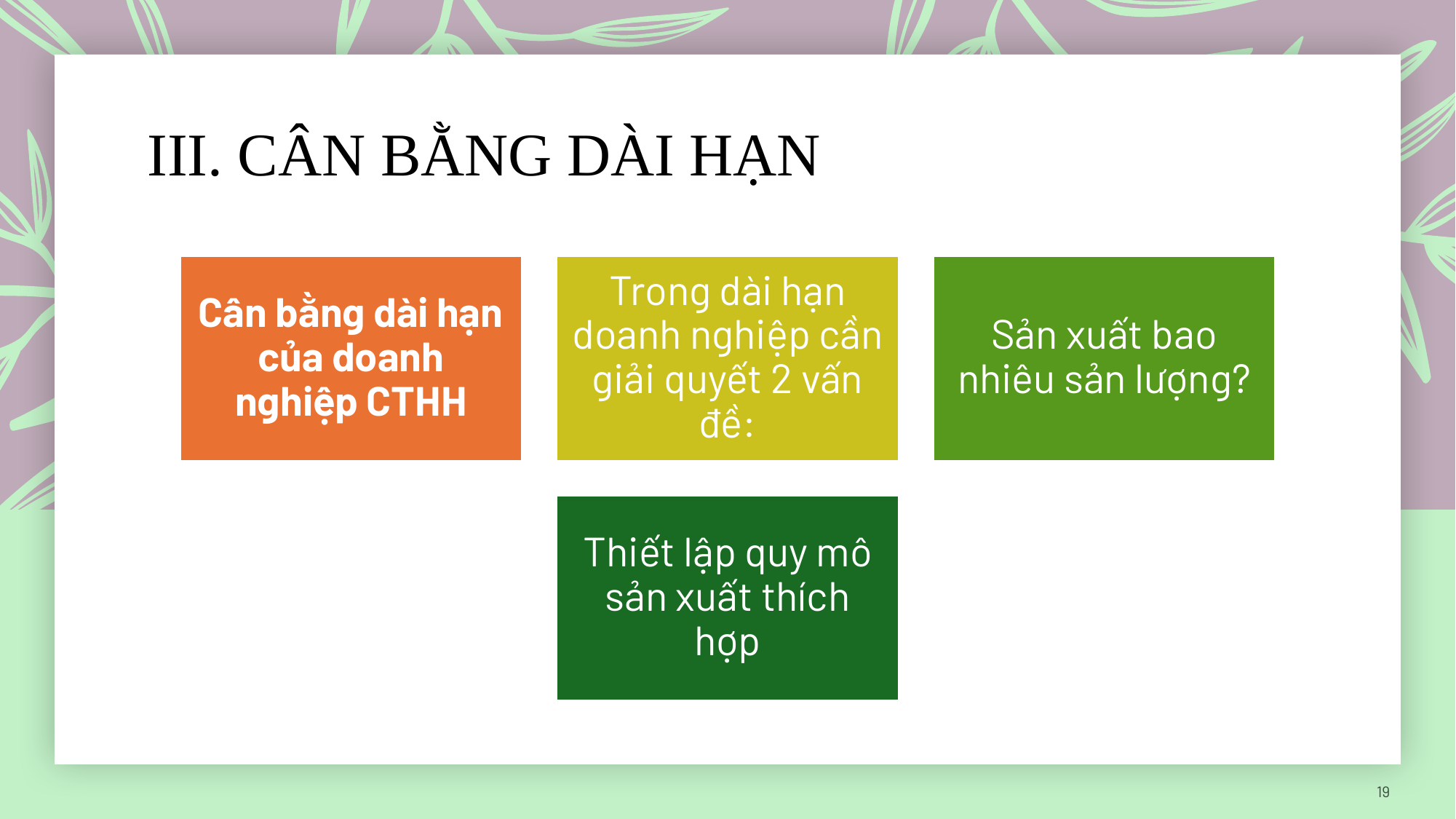

# III. CÂN BẰNG DÀI HẠN
Cân bằng dài hạn của doanh nghiệp CTHH
Trong dài hạn doanh nghiệp cần giải quyết 2 vấn đề:
Sản xuất bao nhiêu sản lượng?
Thiết lập quy mô sản xuất thích hợp
19